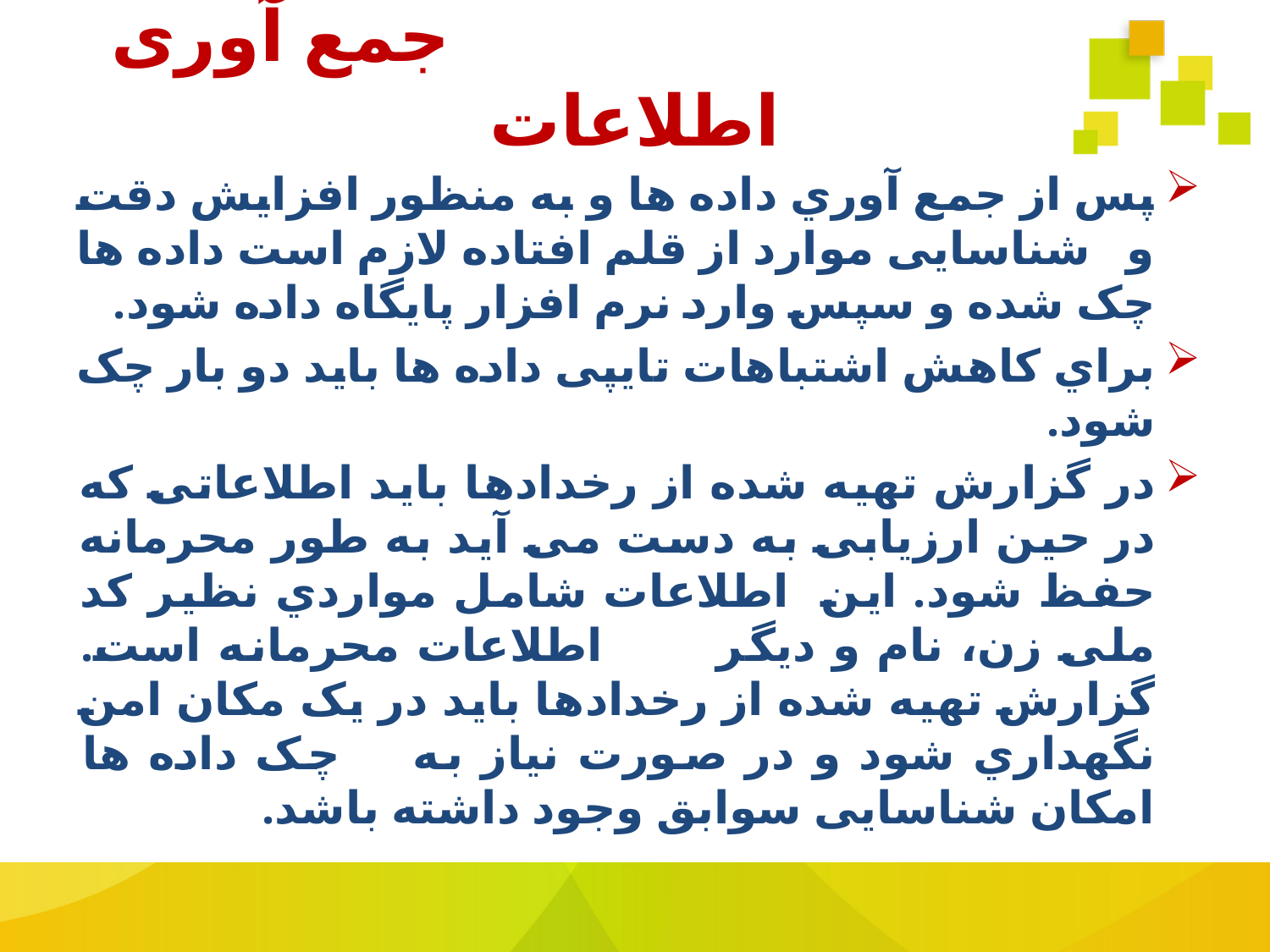

# جمع آوری اطلاعات
پس از جمع آوري داده ها و به منظور افزایش دقت و   شناسایی موارد از قلم افتاده لازم است داده ها چک شده و سپس وارد نرم افزار پایگاه داده شود.
براي کاهش اشتباهات تایپی داده ها باید دو بار چک شود.
در گزارش تهیه شده از رخدادها باید اطلاعاتی که در حین ارزیابی به دست می آید به طور محرمانه حفظ شود. این  اطلاعات شامل مواردي نظیر کد ملی زن، نام و دیگر       اطلاعات محرمانه است. گزارش تهیه شده از رخدادها باید در یک مکان امن نگهداري شود و در صورت نیاز به    چک داده ها امکان شناسایی سوابق وجود داشته باشد.